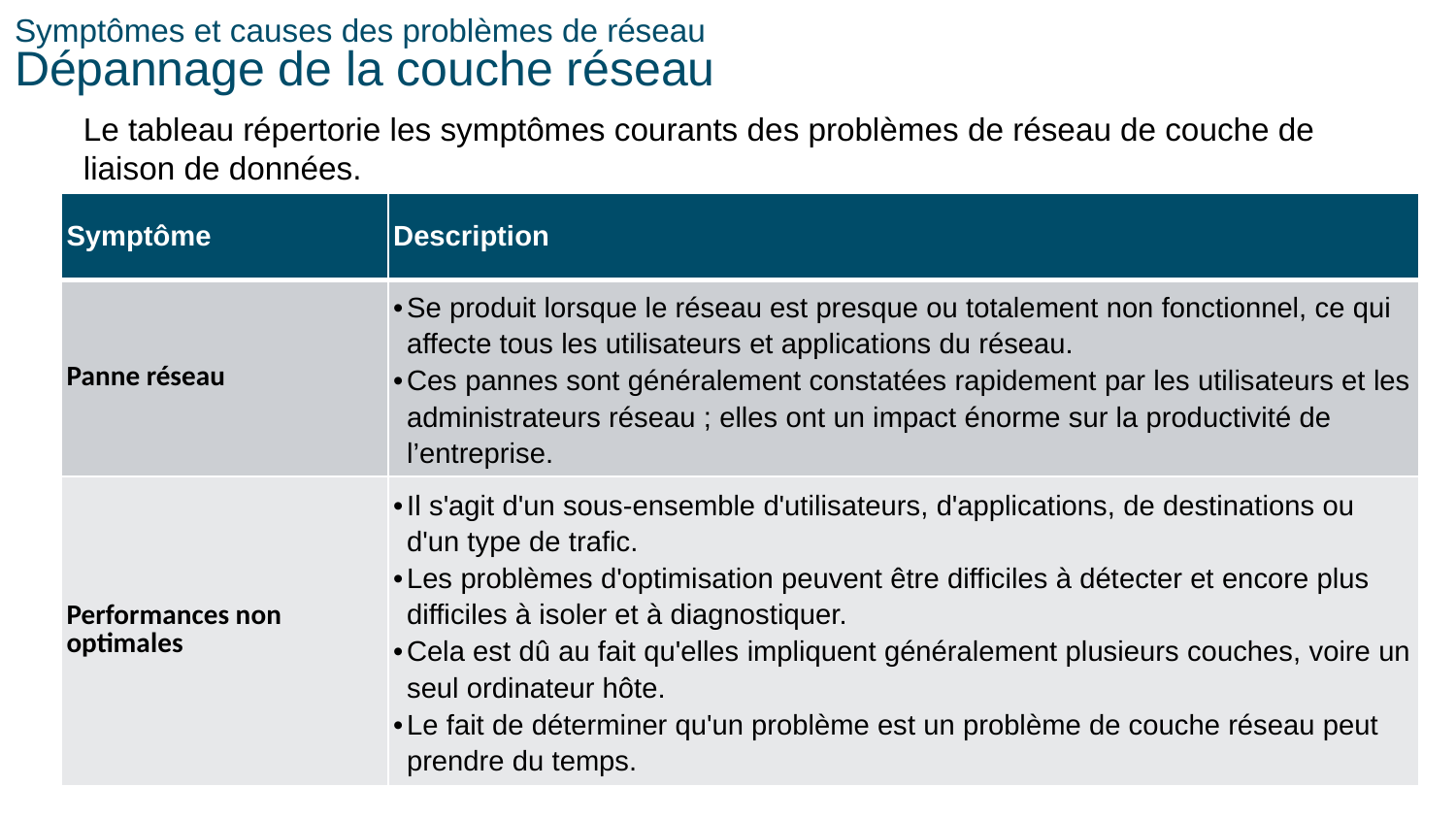

# Symptômes et causes des problèmes de réseau Dépannage de la couche réseau
Le tableau répertorie les symptômes courants des problèmes de réseau de couche de liaison de données.

| Symptôme | Description |
| --- | --- |
| Panne réseau | Se produit lorsque le réseau est presque ou totalement non fonctionnel, ce qui affecte tous les utilisateurs et applications du réseau. Ces pannes sont généralement constatées rapidement par les utilisateurs et les administrateurs réseau ; elles ont un impact énorme sur la productivité de l’entreprise. |
| Performances non optimales | Il s'agit d'un sous-ensemble d'utilisateurs, d'applications, de destinations ou d'un type de trafic. Les problèmes d'optimisation peuvent être difficiles à détecter et encore plus difficiles à isoler et à diagnostiquer. Cela est dû au fait qu'elles impliquent généralement plusieurs couches, voire un seul ordinateur hôte. Le fait de déterminer qu'un problème est un problème de couche réseau peut prendre du temps. |